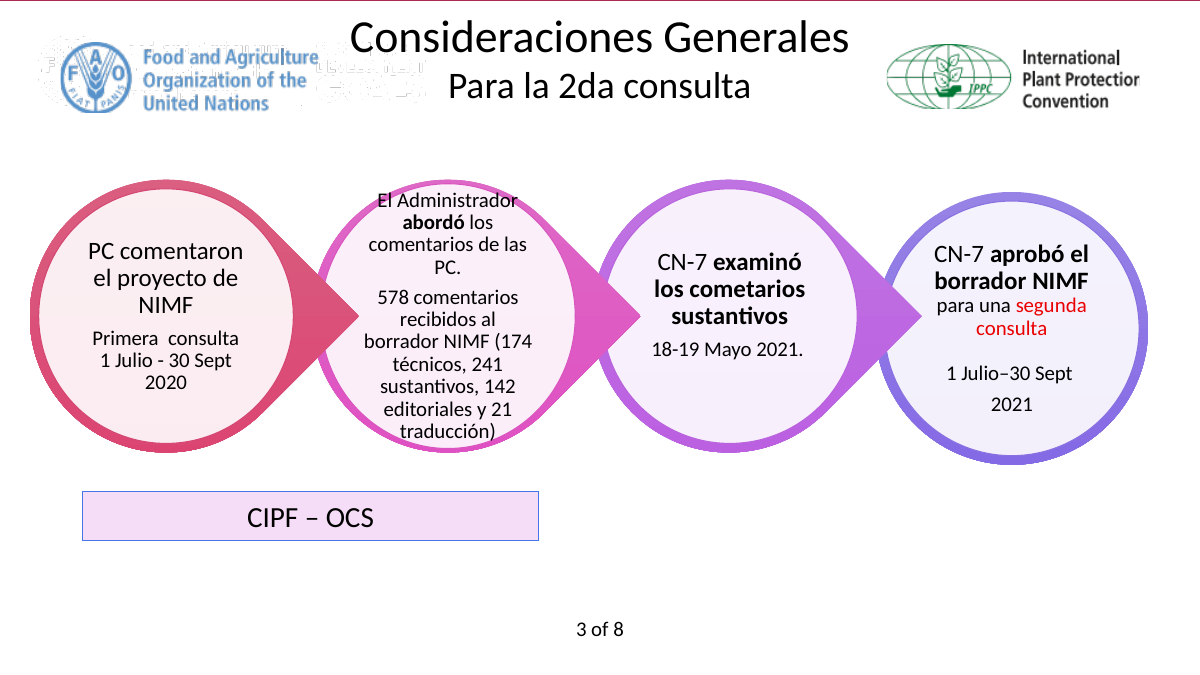

Consideraciones Generales
Para la 2da consulta
CN-7 aprobó el borrador NIMF para una segunda consulta
1 Julio–30 Sept
2021
CN-7 examinó los cometarios sustantivos
18-19 Mayo 2021.
El Administrador abordó los comentarios de las PC.
578 comentarios recibidos al borrador NIMF (174 técnicos, 241 sustantivos, 142 editoriales y 21 traducción)
PC comentaron el proyecto de NIMF
Primera  consulta
1 Julio - 30 Sept 2020
CIPF – OCS
3 of 8